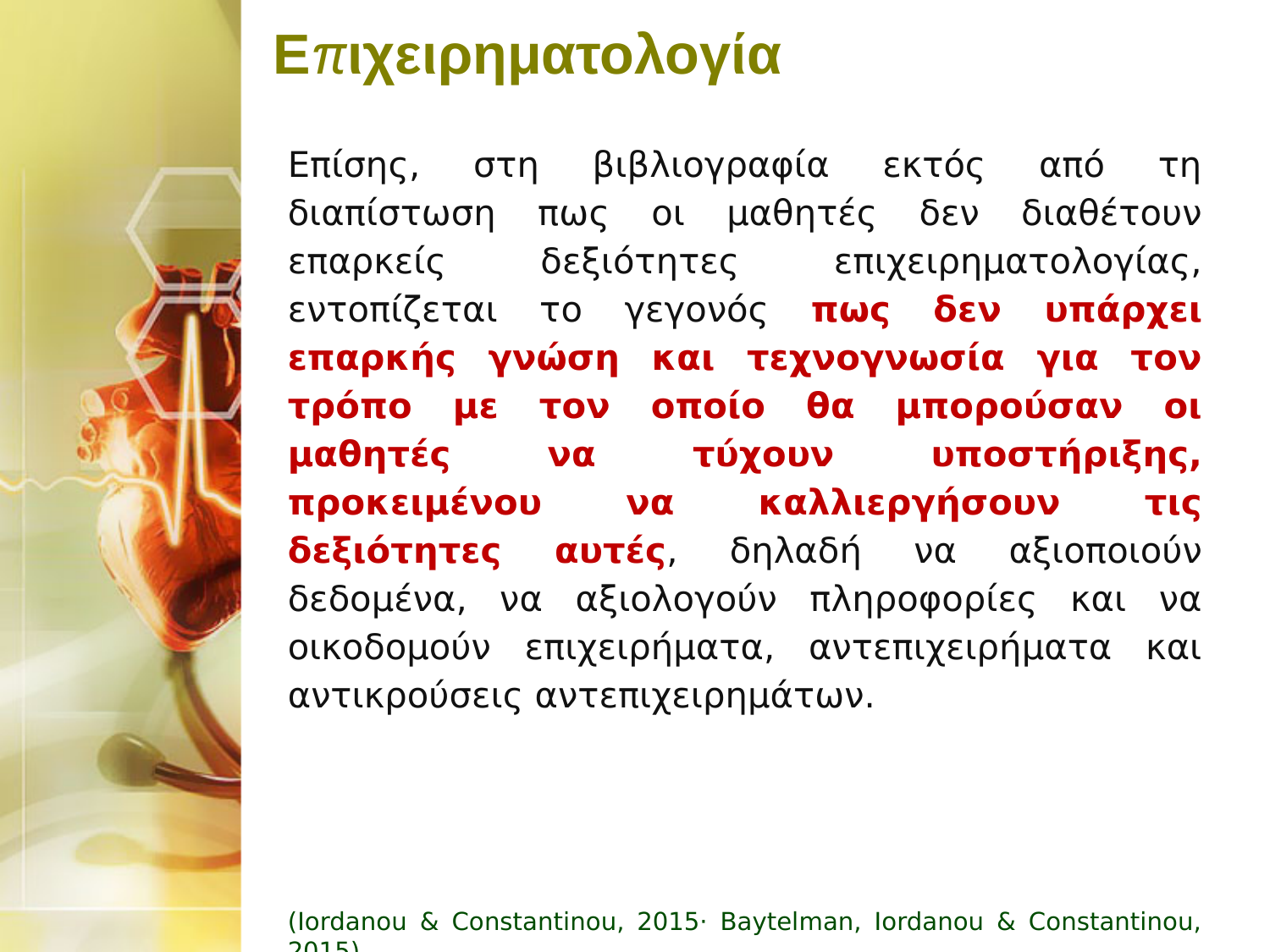

# Επιχειρηματολογία
Επίσης, στη βιβλιογραφία εκτός από τη διαπίστωση πως οι μαθητές δεν διαθέτουν επαρκείς δεξιότητες επιχειρηματολογίας, εντοπίζεται το γεγονός πως δεν υπάρχει επαρκής γνώση και τεχνογνωσία για τον τρόπο με τον οποίο θα μπορούσαν οι μαθητές να τύχουν υποστήριξης, προκειμένου να καλλιεργήσουν τις δεξιότητες αυτές, δηλαδή να αξιοποιούν δεδομένα, να αξιολογούν πληροφορίες και να οικοδομούν επιχειρήματα, αντεπιχειρήματα και αντικρούσεις αντεπιχειρημάτων.

(Iordanou & Constantinou, 2015· Baytelman, Iordanou & Constantinou, 2015)